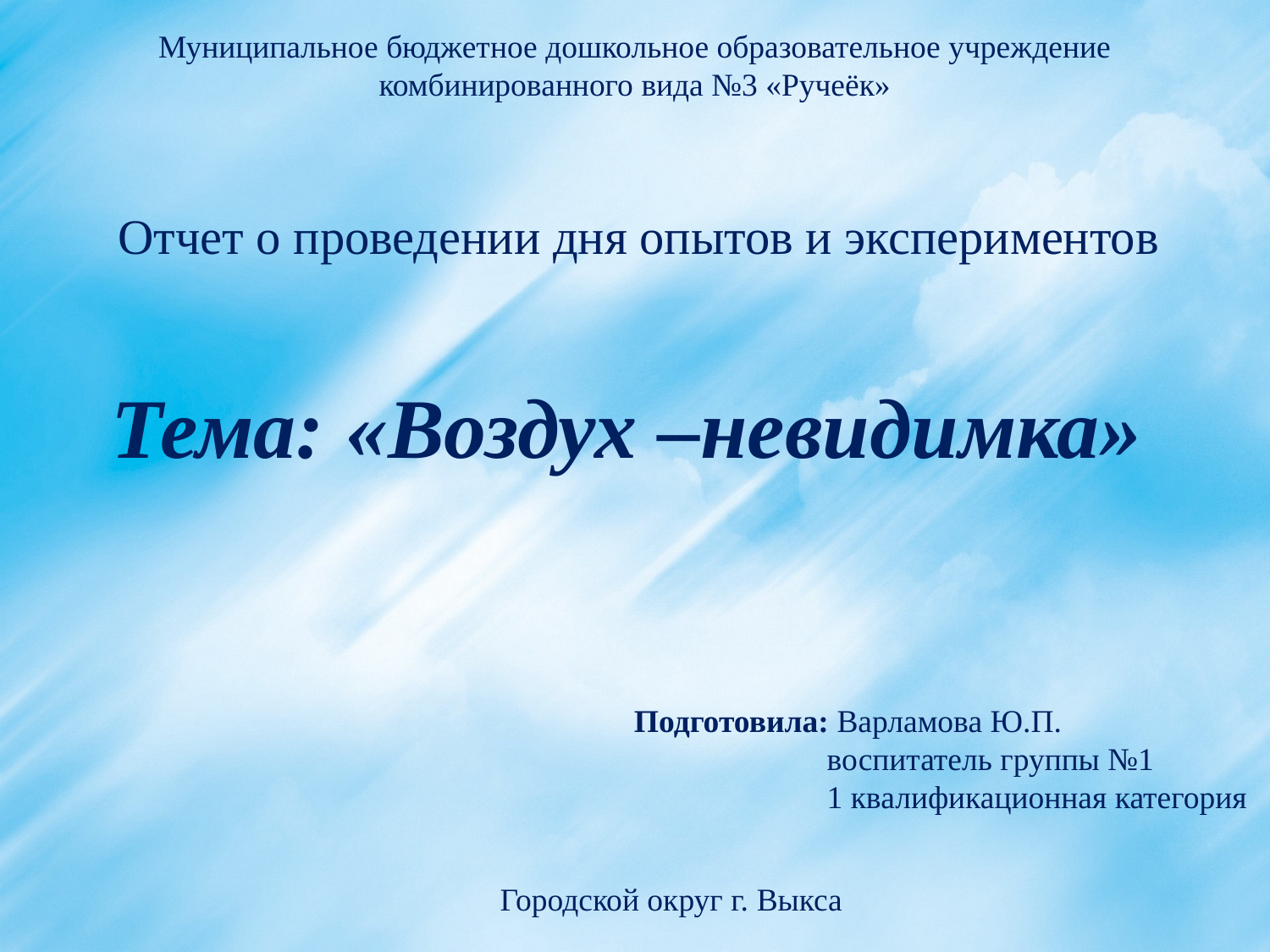

Муниципальное бюджетное дошкольное образовательное учреждение комбинированного вида №3 «Ручеёк»
# Отчет о проведении дня опытов и экспериментов
Тема: «Воздух –невидимка»
Подготовила: Варламова Ю.П.
                        воспитатель группы №1
                        1 квалификационная категория
Городской округ г. Выкса